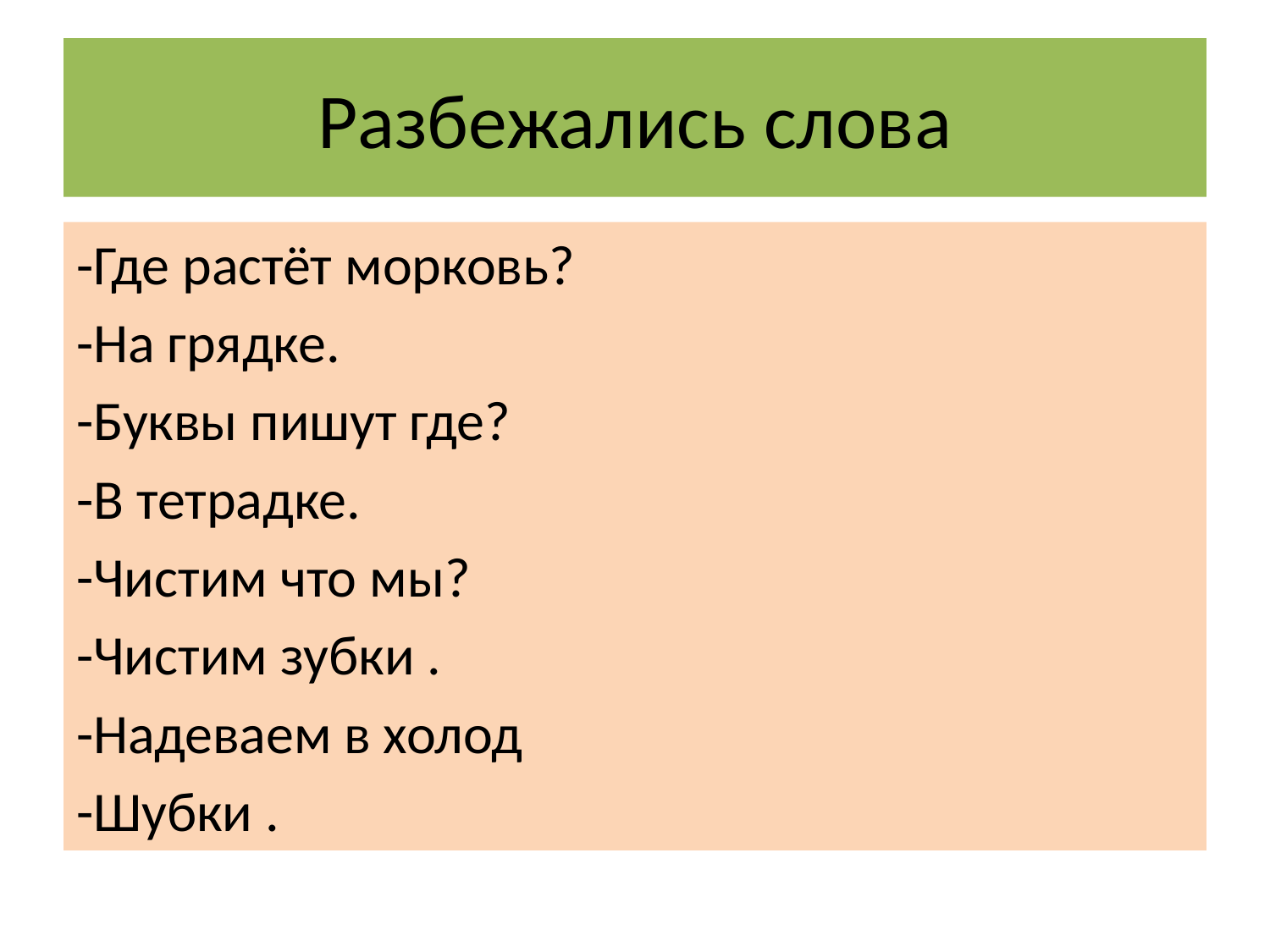

# Разбежались слова
-Где растёт морковь?
-На грядке.
-Буквы пишут где?
-В тетрадке.
-Чистим что мы?
-Чистим зубки .
-Надеваем в холод
-Шубки .